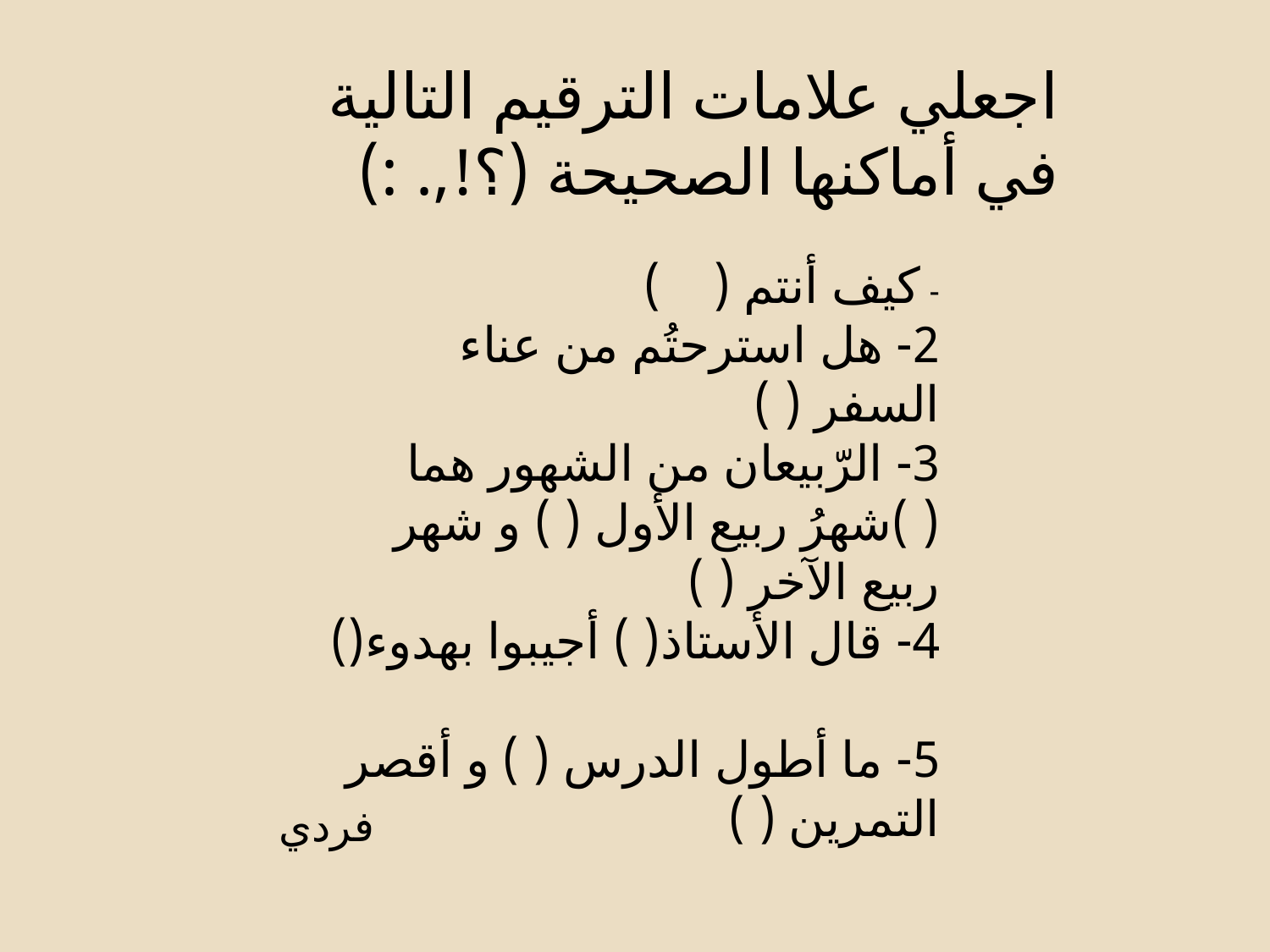

اجعلي علامات الترقيم التالية في أماكنها الصحيحة (؟!,. :)
- كيف أنتم (    )
2- هل استرحتُم من عناء السفر ( )
3- الرّبيعان من الشهور هما ( )شهرُ ربيع الأول ( ) و شهر ربيع الآخر ( )
4- قال الأستاذ( ) أجيبوا بهدوء()
5- ما أطول الدرس ( ) و أقصر التمرين ( )

فردي